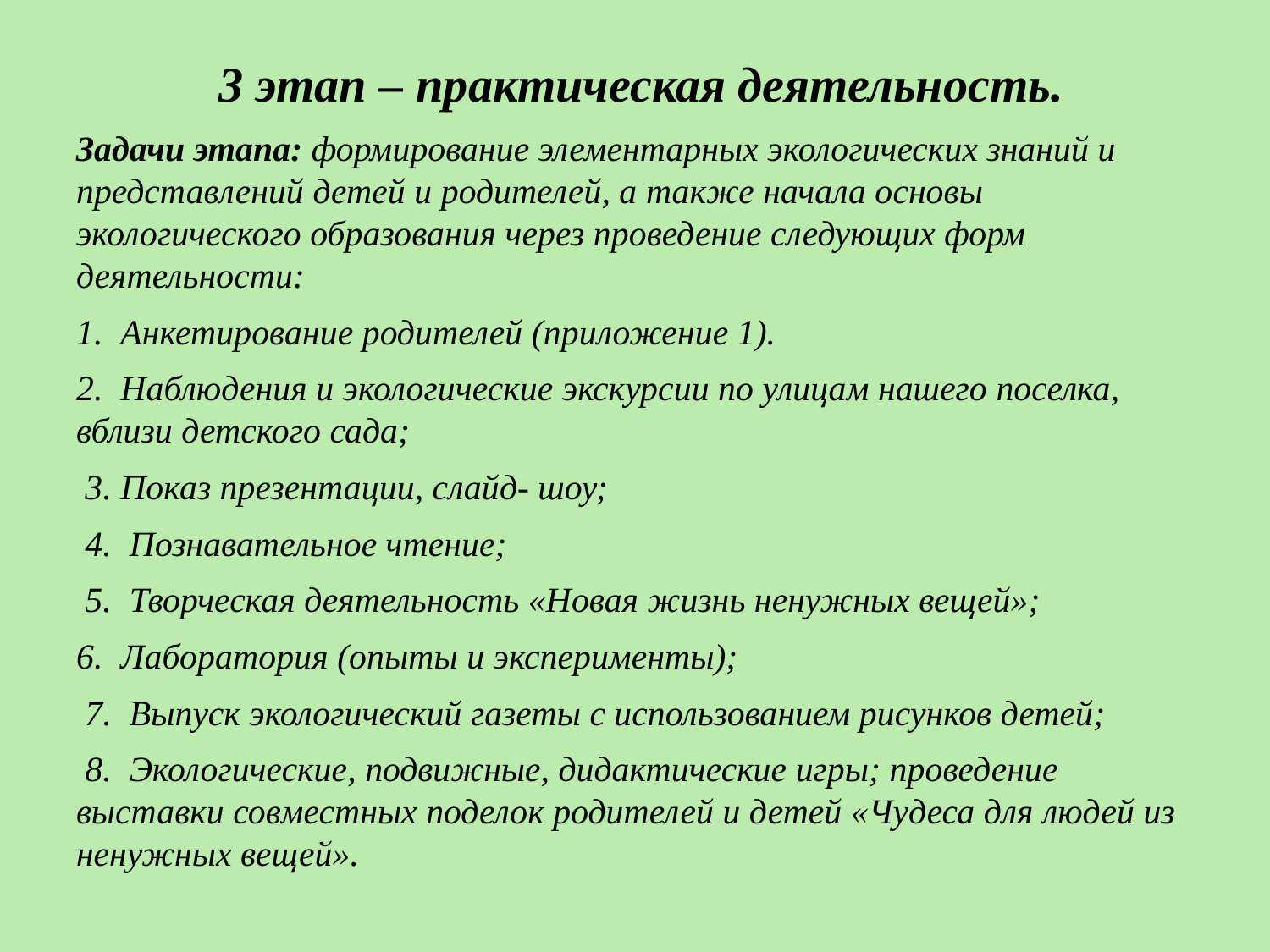

3 этап – практическая деятельность.
Задачи этапа: формирование элементарных экологических знаний и представлений детей и родителей, а также начала основы экологического образования через проведение следующих форм деятельности:
1.  Анкетирование родителей (приложение 1).
2.  Наблюдения и экологические экскурсии по улицам нашего поселка, вблизи детского сада;
 3. Показ презентации, слайд- шоу;
 4.  Познавательное чтение;
 5.  Творческая деятельность «Новая жизнь ненужных вещей»;
6.  Лаборатория (опыты и эксперименты);
 7.  Выпуск экологический газеты с использованием рисунков детей;
 8.  Экологические, подвижные, дидактические игры; проведение выставки совместных поделок родителей и детей «Чудеса для людей из ненужных вещей».